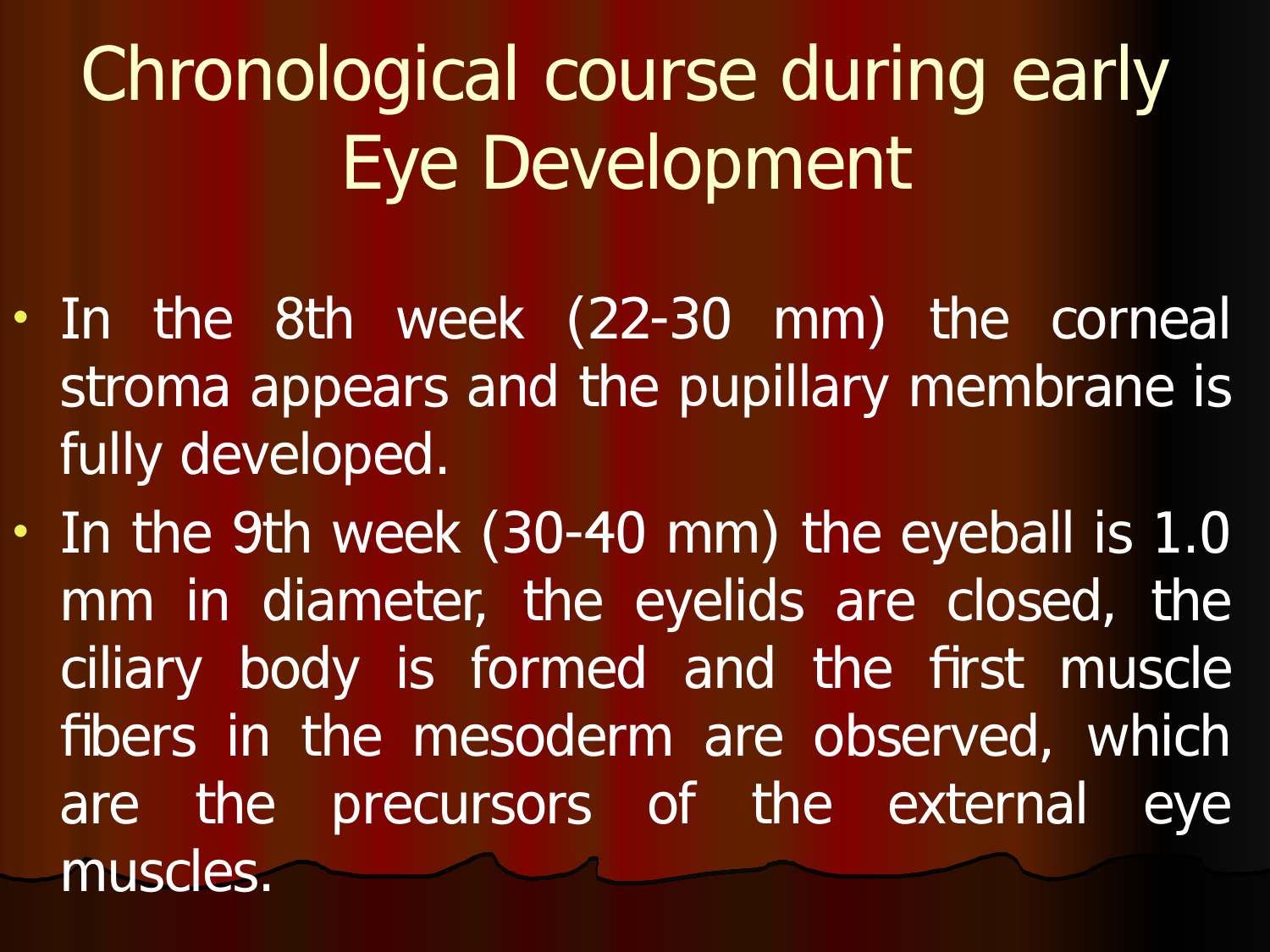

# Chronological course during early Eye Development
In the 8th week (22-30 mm) the corneal stroma appears and the pupillary membrane is fully developed.
In the 9th week (30-40 mm) the eyeball is 1.0 mm in diameter, the eyelids are closed, the ciliary body is formed and the first muscle fibers in the mesoderm are observed, which are the precursors of the external eye muscles.